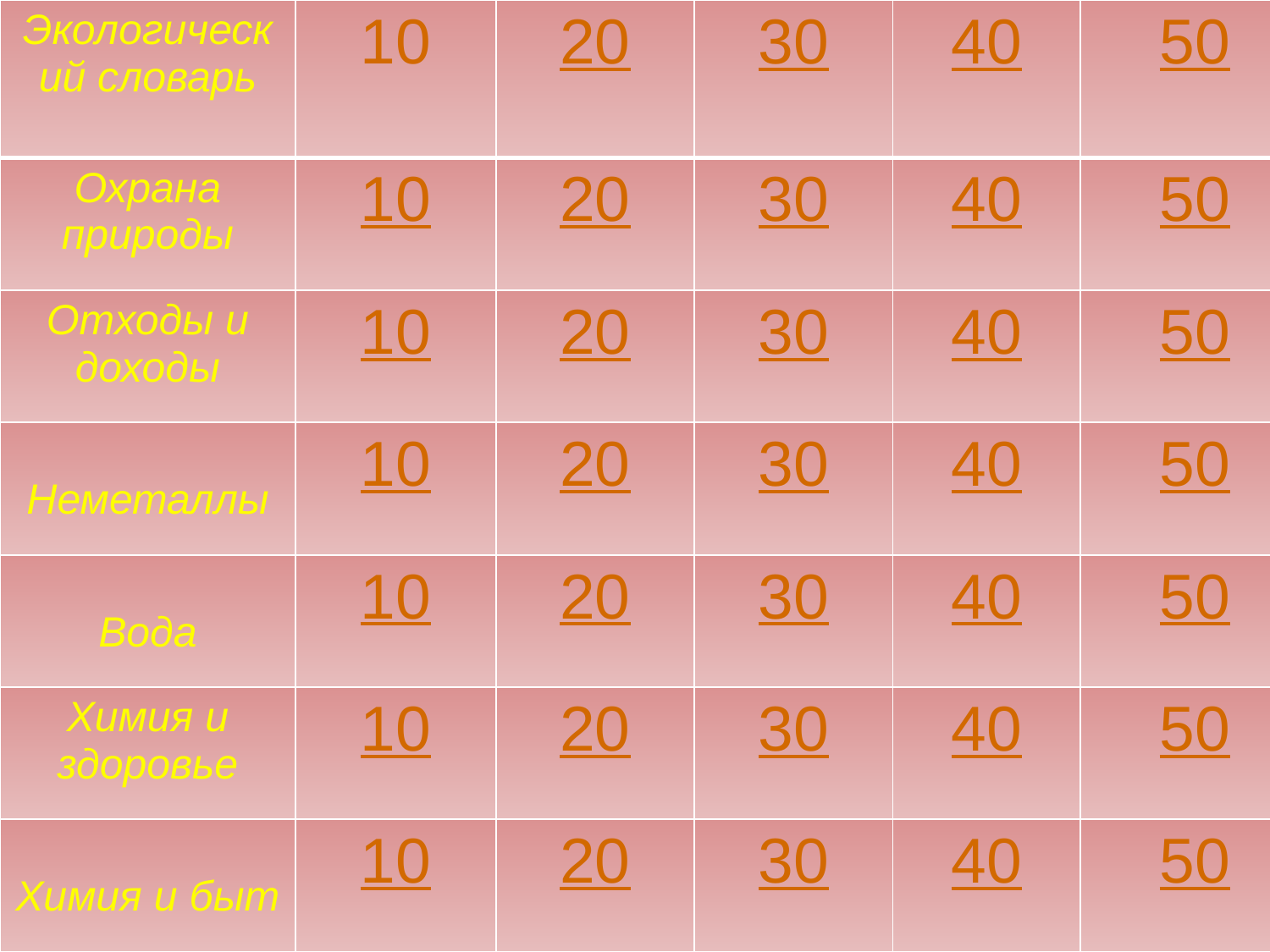

| Экологический словарь | 10 | 20 | 30 | 40 | 50 |
| --- | --- | --- | --- | --- | --- |
| Охрана природы | 10 | 20 | 30 | 40 | 50 |
| Отходы и доходы | 10 | 20 | 30 | 40 | 50 |
| Неметаллы | 10 | 20 | 30 | 40 | 50 |
| Вода | 10 | 20 | 30 | 40 | 50 |
| Химия и здоровье | 10 | 20 | 30 | 40 | 50 |
| Химия и быт | 10 | 20 | 30 | 40 | 50 |
#